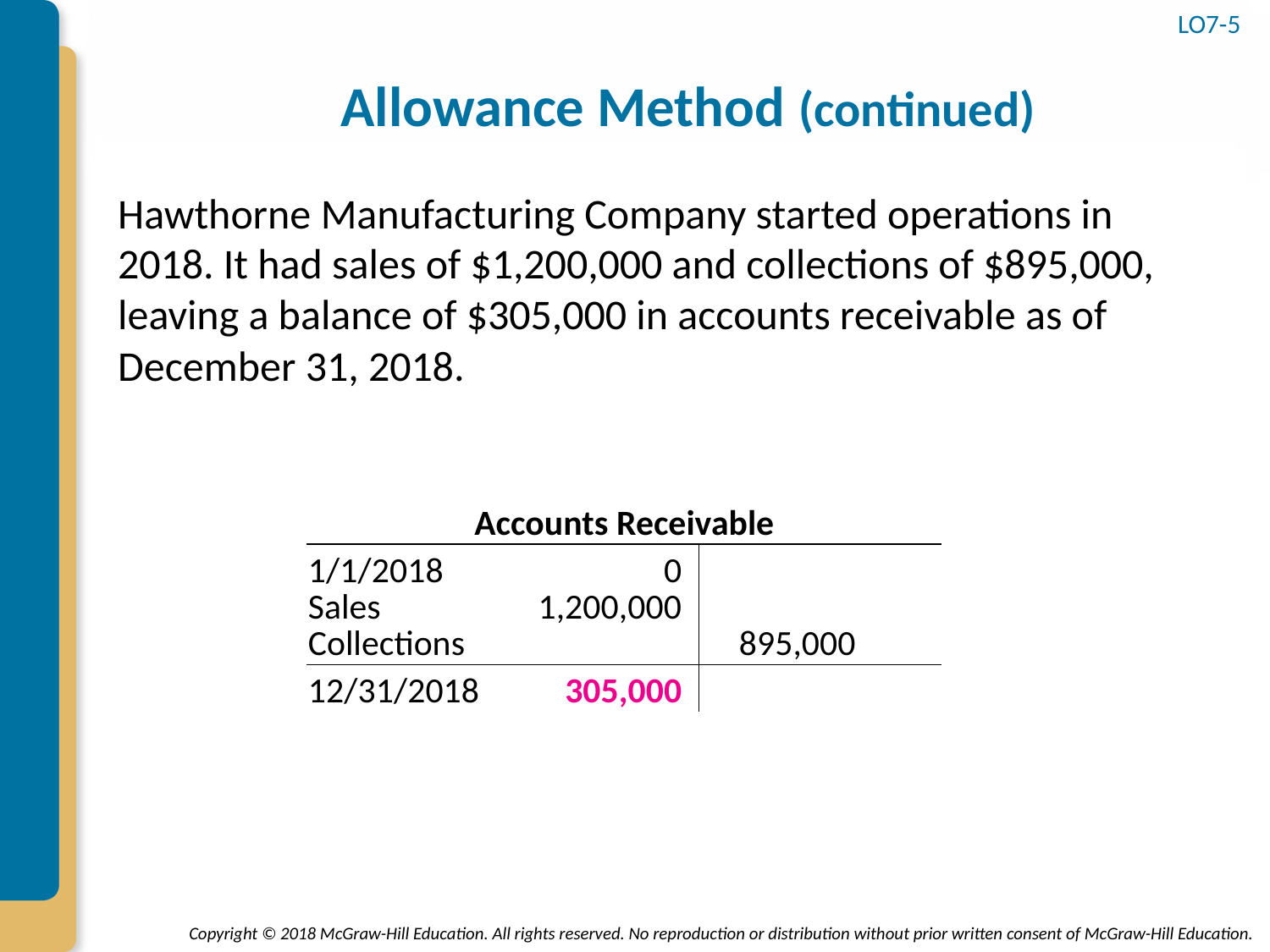

# Allowance Method (continued)
LO7-5
Hawthorne Manufacturing Company started operations in 2018. It had sales of $1,200,000 and collections of $895,000, leaving a balance of $305,000 in accounts receivable as of December 31, 2018.
| Accounts Receivable |  |  |  |  |  |  |
| --- | --- | --- | --- | --- | --- | --- |
| 1/1/2018 |  | 0 |  |  |  |  |
| Sales |  | 1,200,000 |  |  |  |  |
| Collections |  |  |  |  | 895,000 |  |
| 12/31/2018 |  | 305,000 |  |  |  |  |